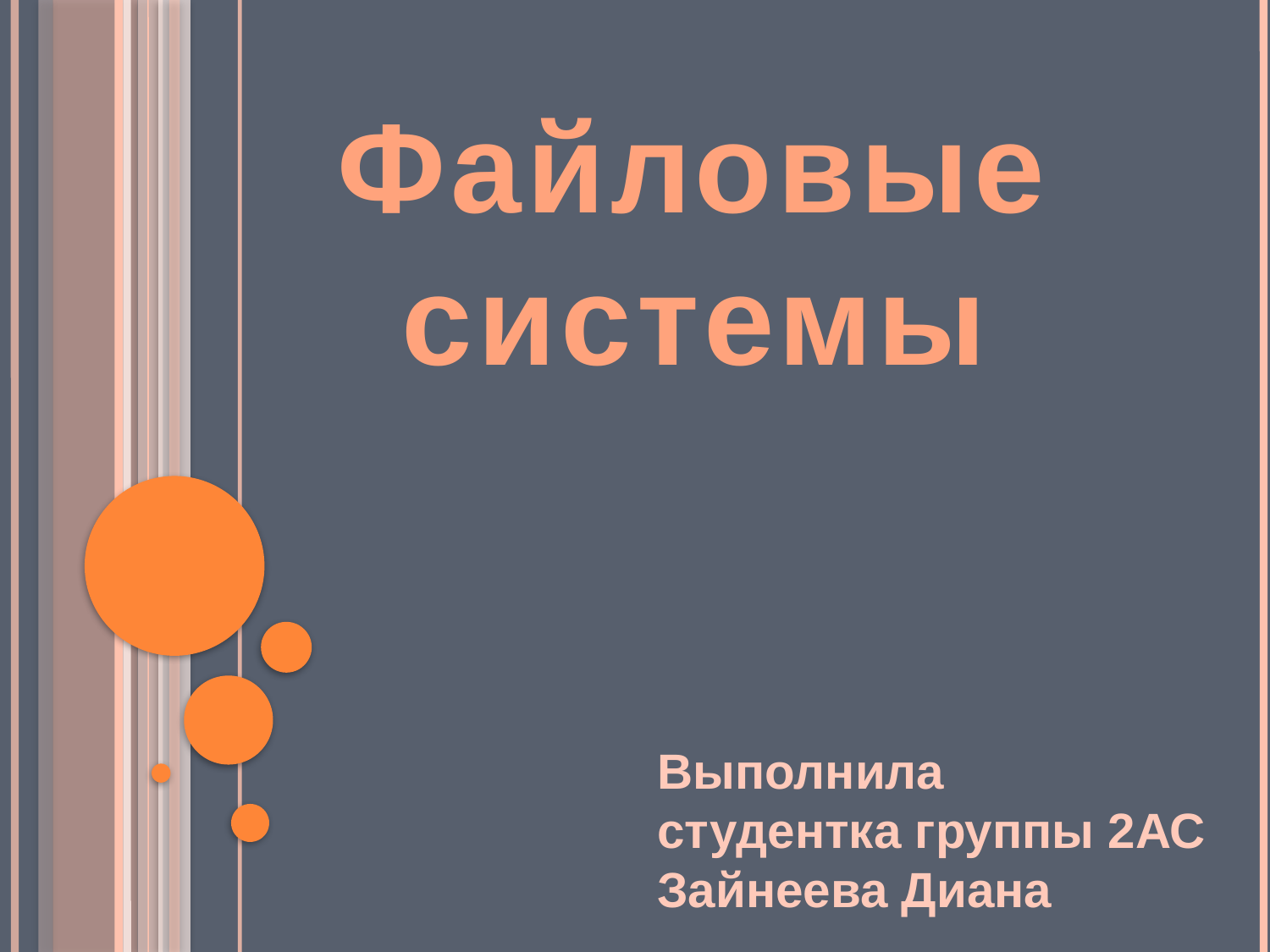

Файловые системы
Выполнила
студентка группы 2АС
Зайнеева Диана